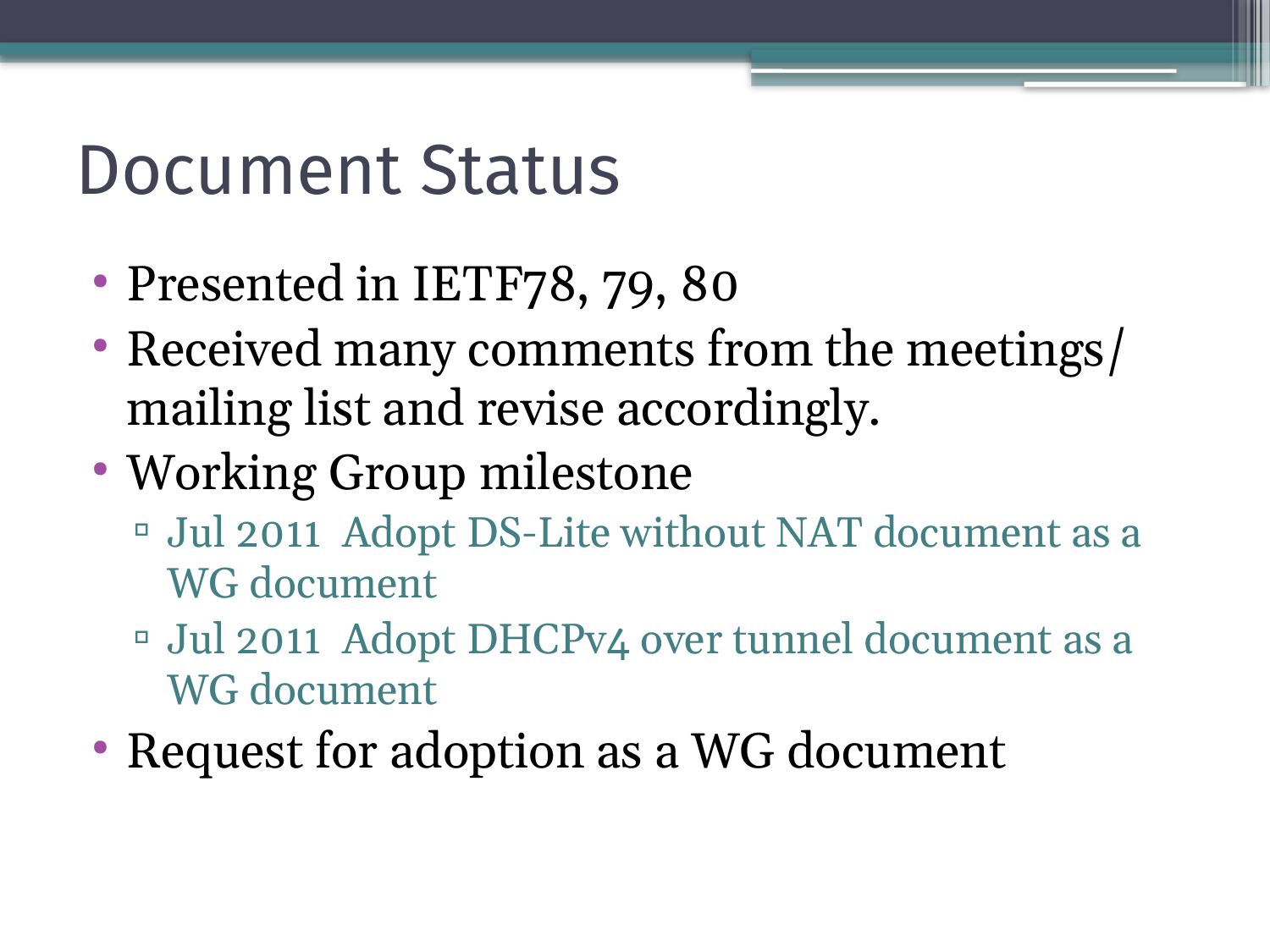

# Document Status
Presented in IETF78, 79, 80
Received many comments from the meetings/ mailing list and revise accordingly.
Working Group milestone
Jul 2011  Adopt DS-Lite without NAT document as a WG document
Jul 2011  Adopt DHCPv4 over tunnel document as a WG document
Request for adoption as a WG document